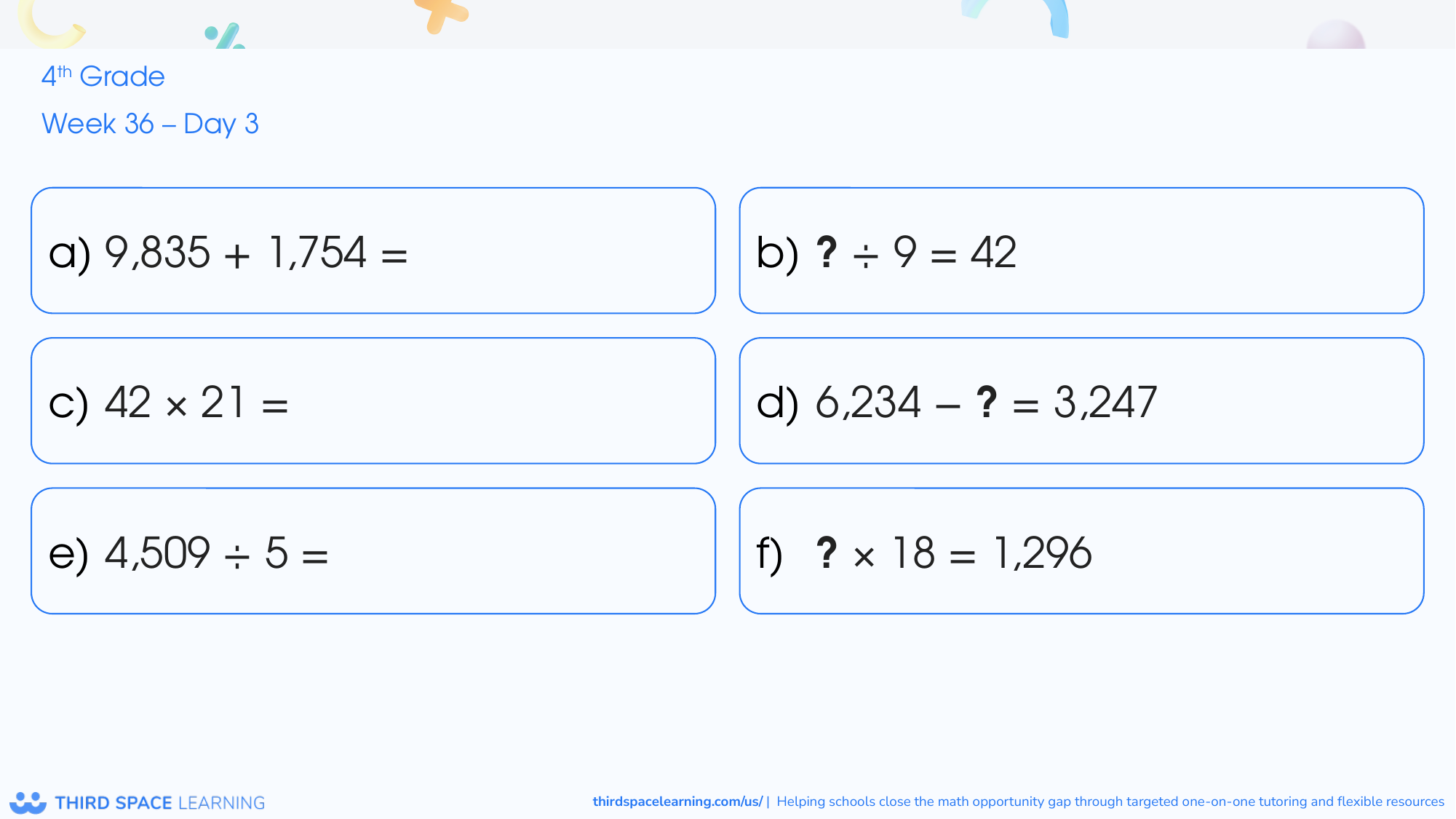

4th Grade
Week 36 – Day 3
9,835 + 1,754 =
? ÷ 9 = 42
42 × 21 =
6,234 − ? = 3,247
4,509 ÷ 5 =
? × 18 = 1,296